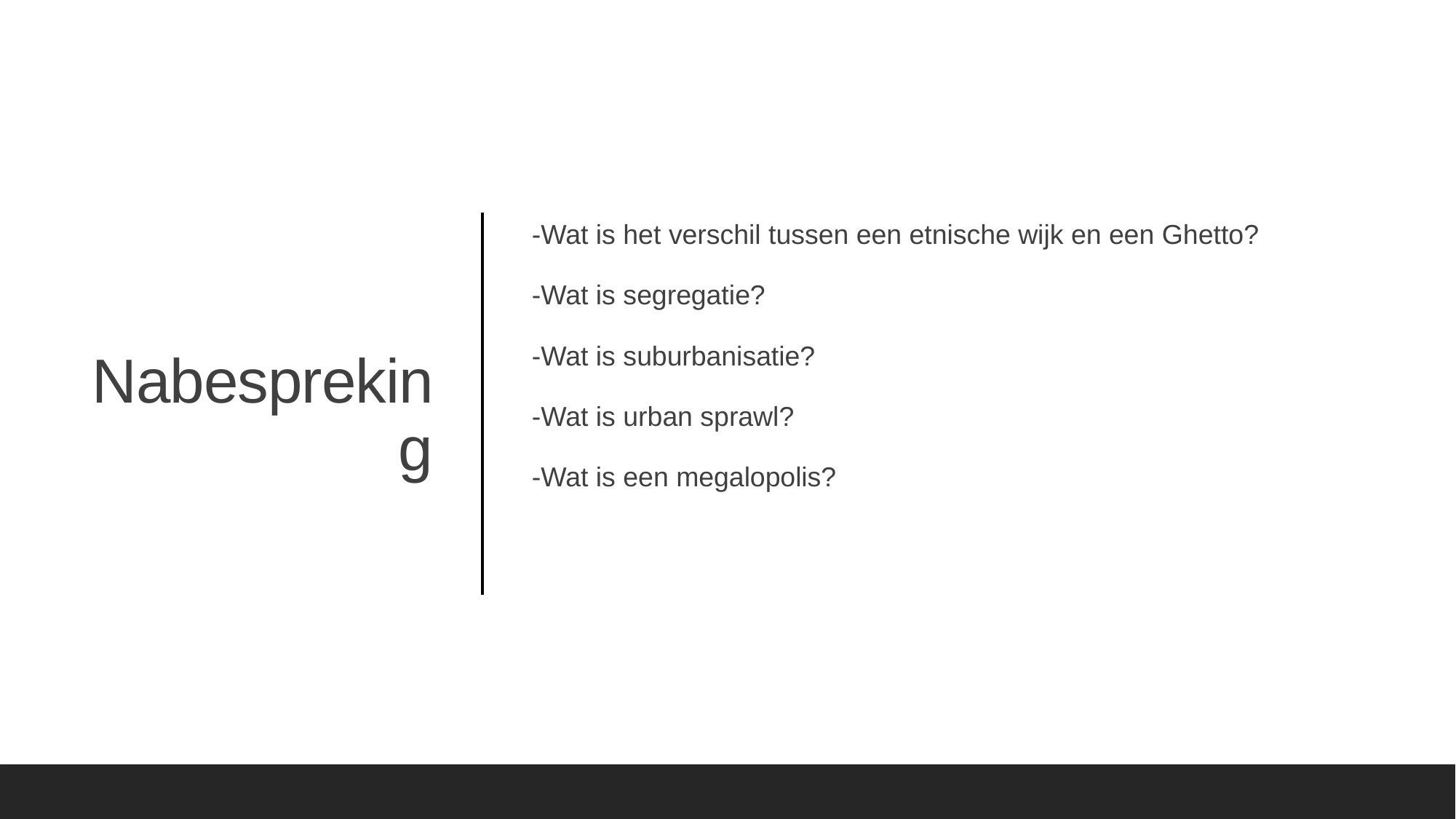

-Wat is het verschil tussen een etnische wijk en een Ghetto?
-Wat is segregatie?
-Wat is suburbanisatie?
-Wat is urban sprawl?
-Wat is een megalopolis?

# Nabespreking